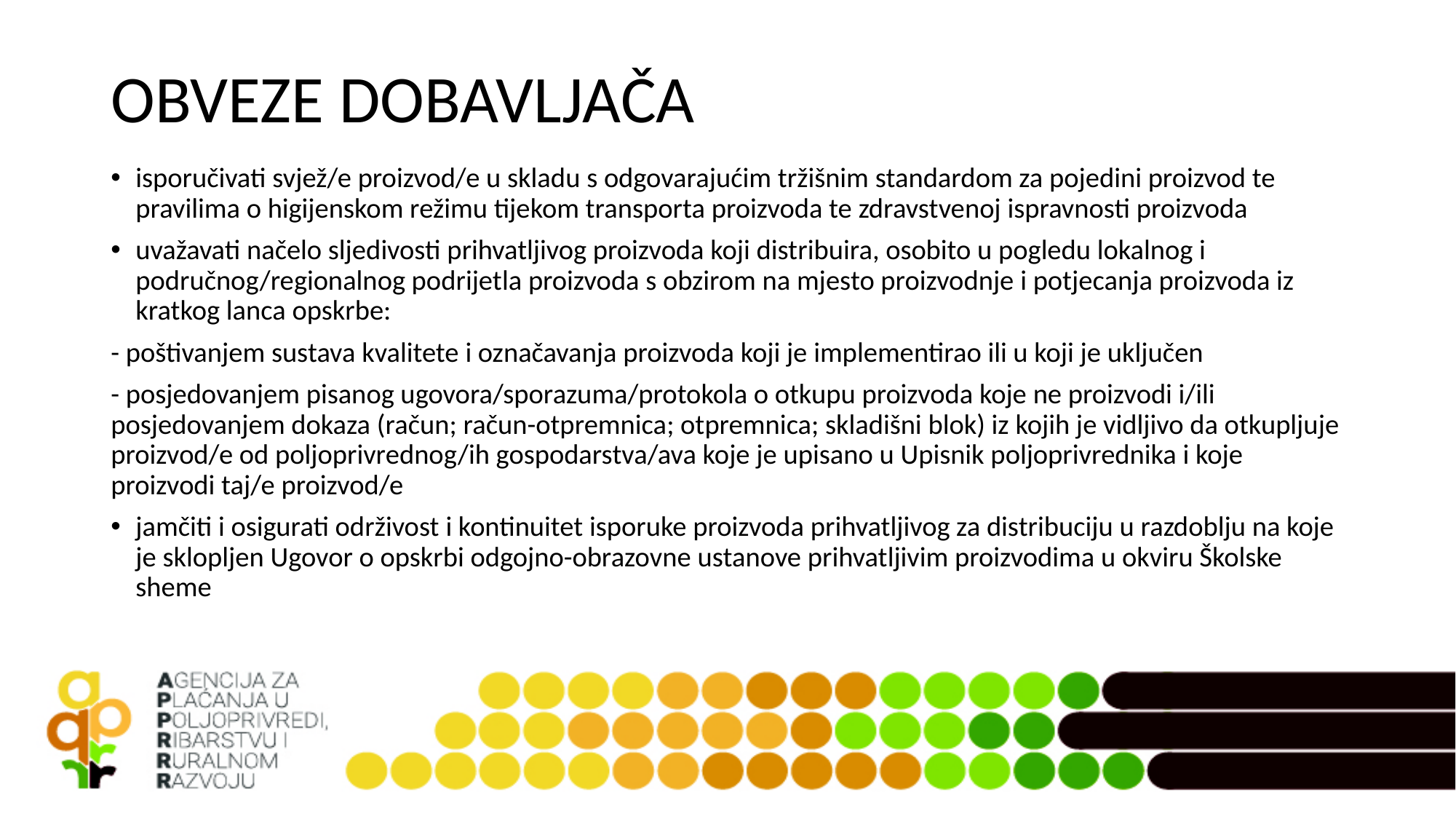

# OBVEZE DOBAVLJAČA
isporučivati svjež/e proizvod/e u skladu s odgovarajućim tržišnim standardom za pojedini proizvod te pravilima o higijenskom režimu tijekom transporta proizvoda te zdravstvenoj ispravnosti proizvoda
uvažavati načelo sljedivosti prihvatljivog proizvoda koji distribuira, osobito u pogledu lokalnog i područnog/regionalnog podrijetla proizvoda s obzirom na mjesto proizvodnje i potjecanja proizvoda iz kratkog lanca opskrbe:
- poštivanjem sustava kvalitete i označavanja proizvoda koji je implementirao ili u koji je uključen
- posjedovanjem pisanog ugovora/sporazuma/protokola o otkupu proizvoda koje ne proizvodi i/ili posjedovanjem dokaza (račun; račun-otpremnica; otpremnica; skladišni blok) iz kojih je vidljivo da otkupljuje proizvod/e od poljoprivrednog/ih gospodarstva/ava koje je upisano u Upisnik poljoprivrednika i koje proizvodi taj/e proizvod/e
jamčiti i osigurati održivost i kontinuitet isporuke proizvoda prihvatljivog za distribuciju u razdoblju na koje je sklopljen Ugovor o opskrbi odgojno-obrazovne ustanove prihvatljivim proizvodima u okviru Školske sheme